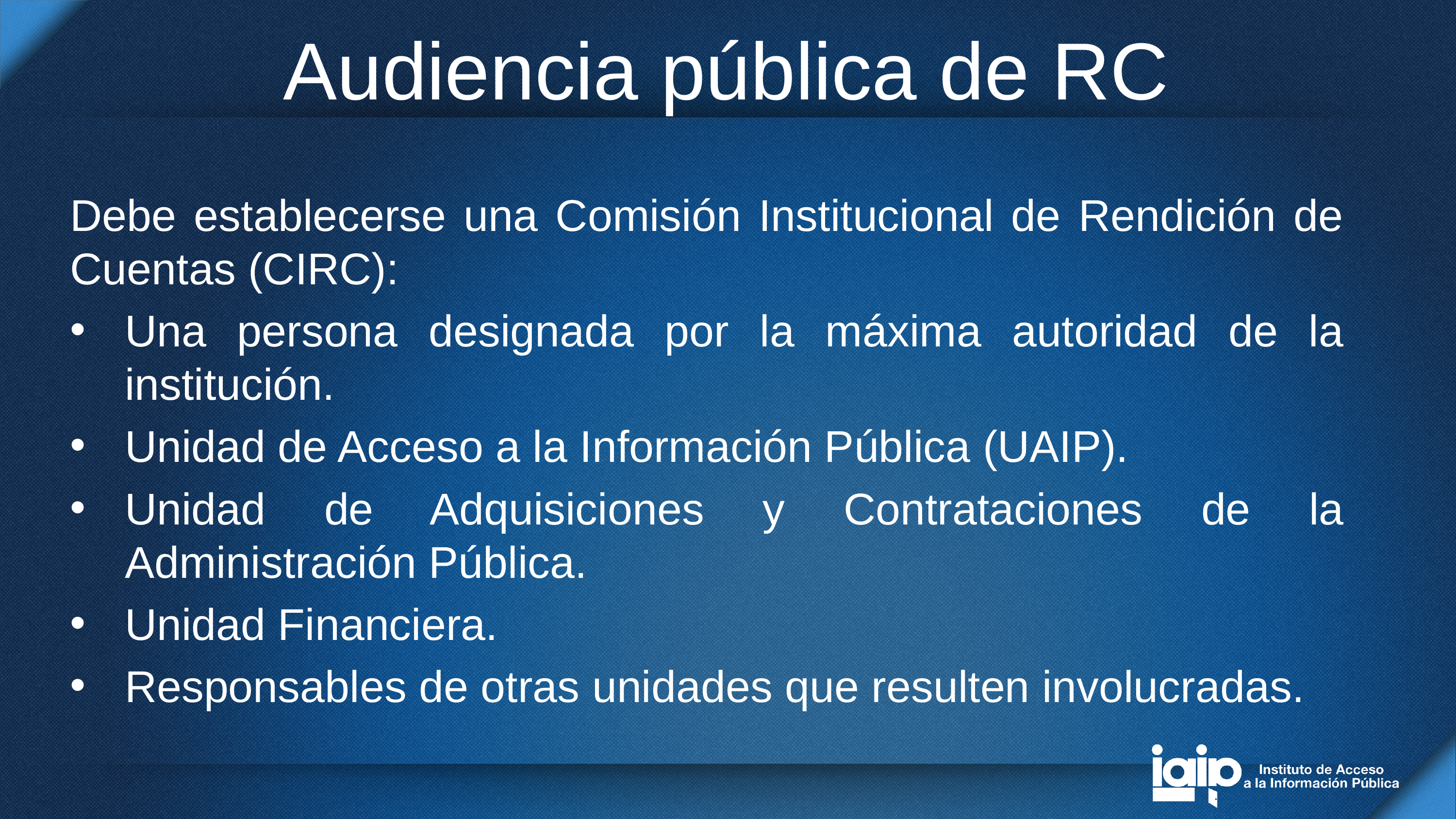

# Audiencia pública de RC
Debe establecerse una Comisión Institucional de Rendición de Cuentas (CIRC):
Una persona designada por la máxima autoridad de la institución.
Unidad de Acceso a la Información Pública (UAIP).
Unidad de Adquisiciones y Contrataciones de la Administración Pública.
Unidad Financiera.
Responsables de otras unidades que resulten involucradas.